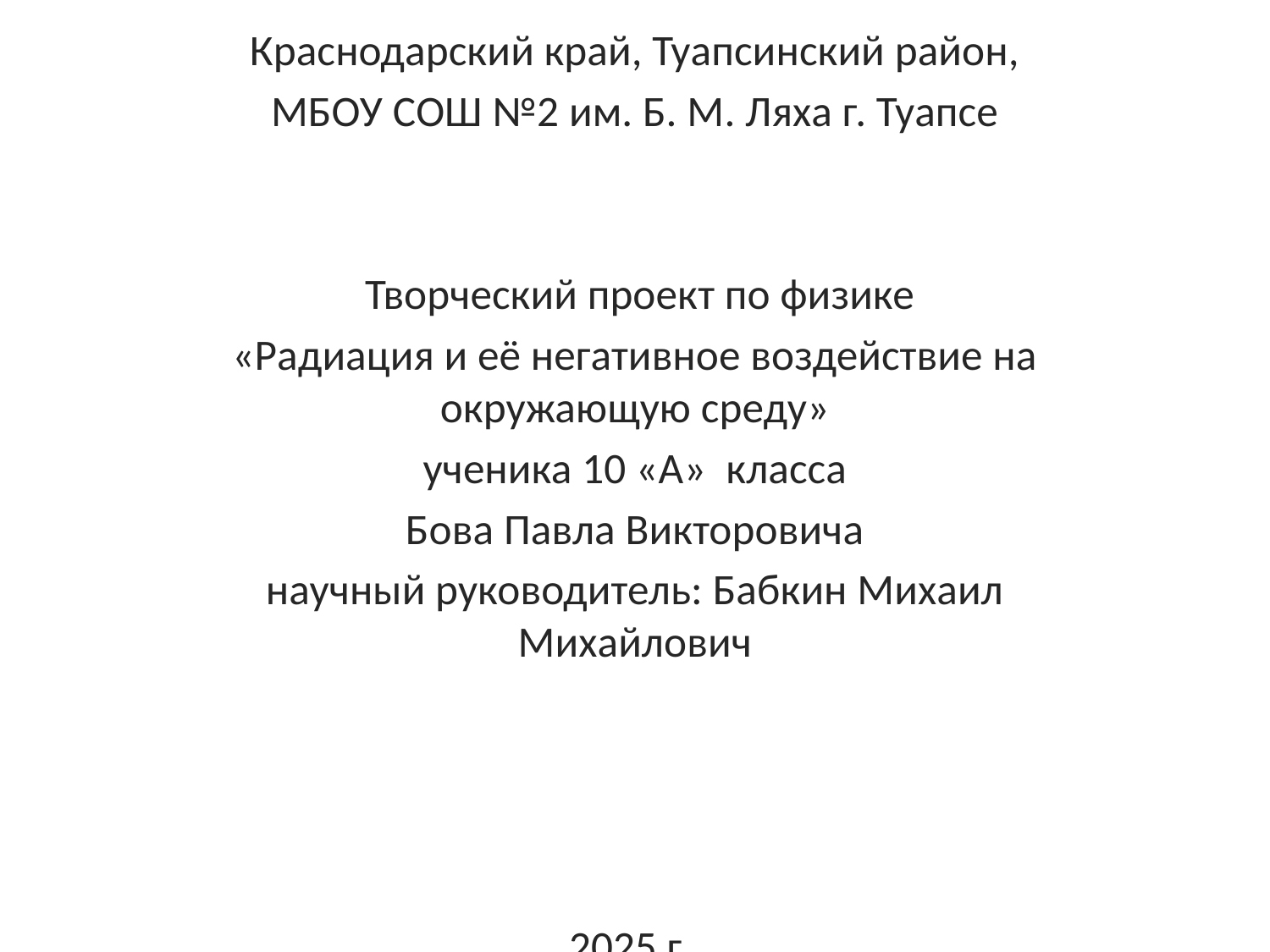

Краснодарский край, Туапсинский район,
МБОУ СОШ №2 им. Б. М. Ляха г. Туапсе

 Творческий проект по физике
«Радиация и её негативное воздействие на окружающую среду»
ученика 10 «A»  класса
Бова Павла Викторовича
научный руководитель: Бабкин Михаил Михайлович

2025 г.